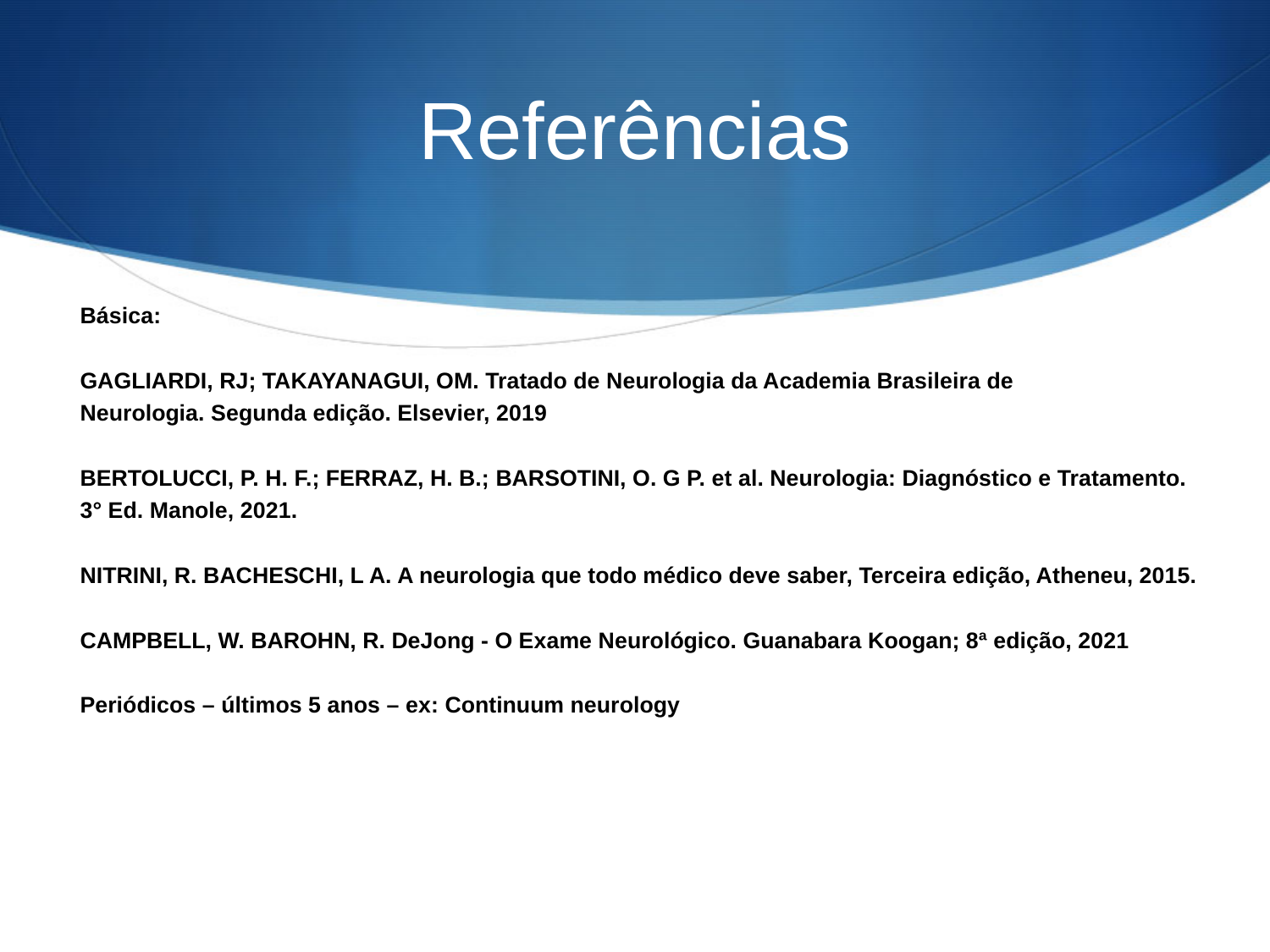

# Referências
Básica:

GAGLIARDI, RJ; TAKAYANAGUI, OM. Tratado de Neurologia da Academia Brasileira de Neurologia. Segunda edição. Elsevier, 2019

BERTOLUCCI, P. H. F.; FERRAZ, H. B.; BARSOTINI, O. G P. et al. Neurologia: Diagnóstico e Tratamento. 3° Ed. Manole, 2021.

NITRINI, R. BACHESCHI, L A. A neurologia que todo médico deve saber, Terceira edição, Atheneu, 2015.

CAMPBELL, W. BAROHN, R. DeJong - O Exame Neurológico. Guanabara Koogan; 8ª edição, 2021

Periódicos – últimos 5 anos – ex: Continuum neurology